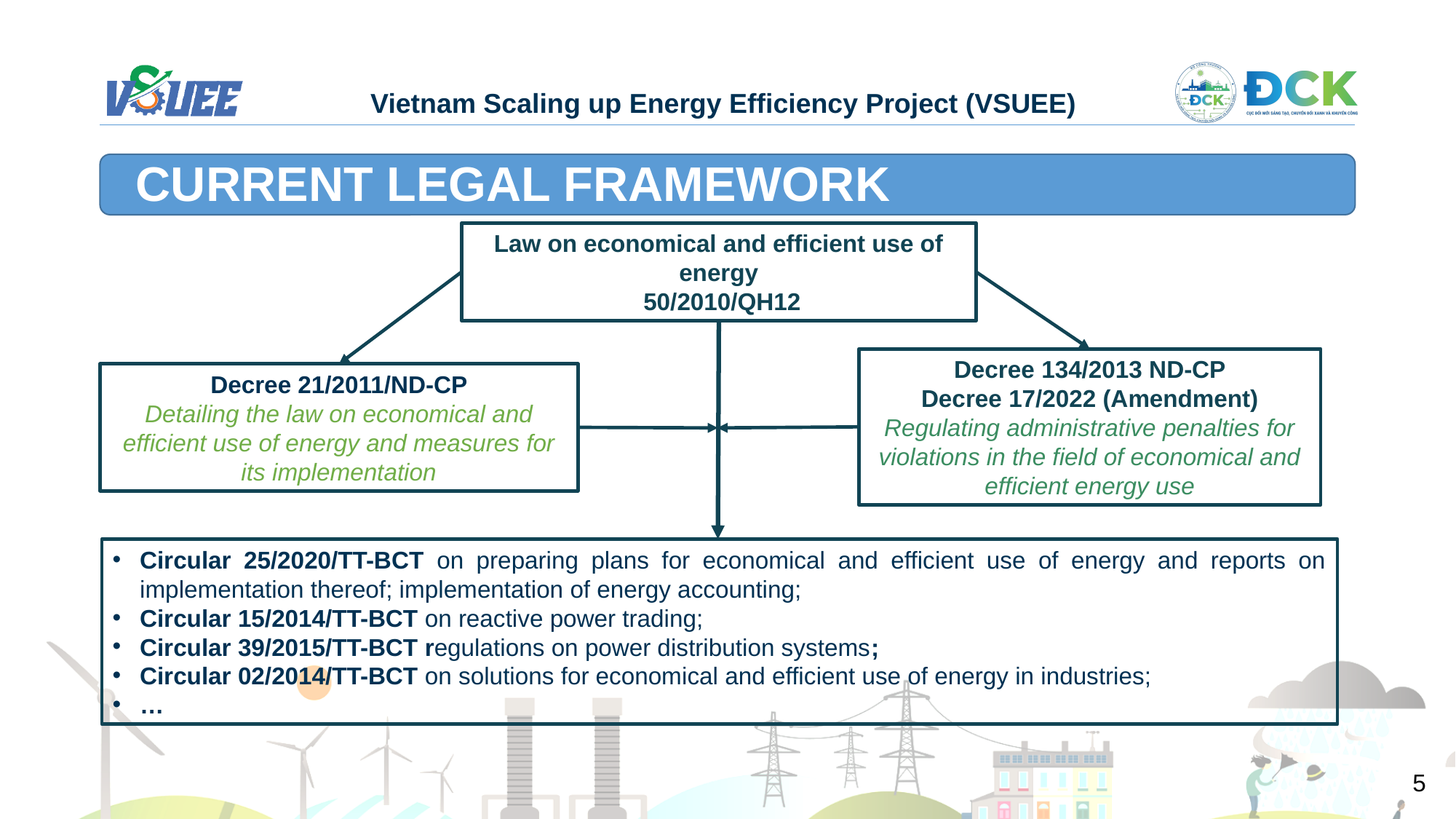

CURRENT LEGAL FRAMEWORK
Law on economical and efficient use of energy
 50/2010/QH12
Decree 134/2013 ND-CP
Decree 17/2022 (Amendment)
Regulating administrative penalties for violations in the field of economical and efficient energy use
Decree 21/2011/ND-CP
Detailing the law on economical and efficient use of energy and measures for its implementation
Circular 25/2020/TT-BCT on preparing plans for economical and efficient use of energy and reports on implementation thereof; implementation of energy accounting;
Circular 15/2014/TT-BCT on reactive power trading;
Circular 39/2015/TT-BCT regulations on power distribution systems;
Circular 02/2014/TT-BCT on solutions for economical and efficient use of energy in industries;
…
5